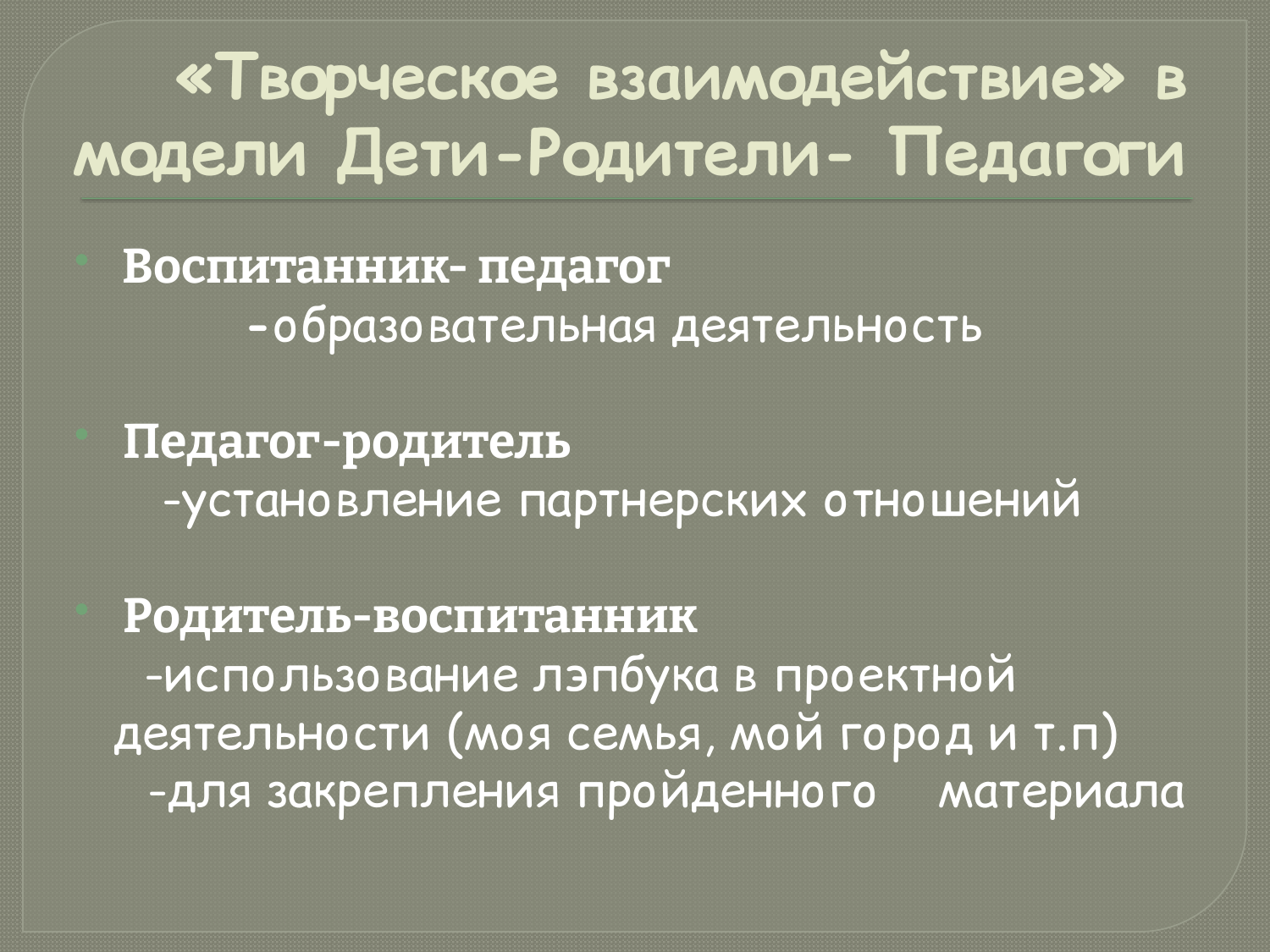

# «Творческое взаимодействие» в модели Дети-Родители- Педагоги
 Воспитанник- педагог
        -образовательная деятельность

 Педагог-родитель
      -установление партнерских отношений

 Родитель-воспитанник
       -использование лэпбука в проектной деятельности (моя семья, мой город и т.п)
     -для закрепления пройденного    материала